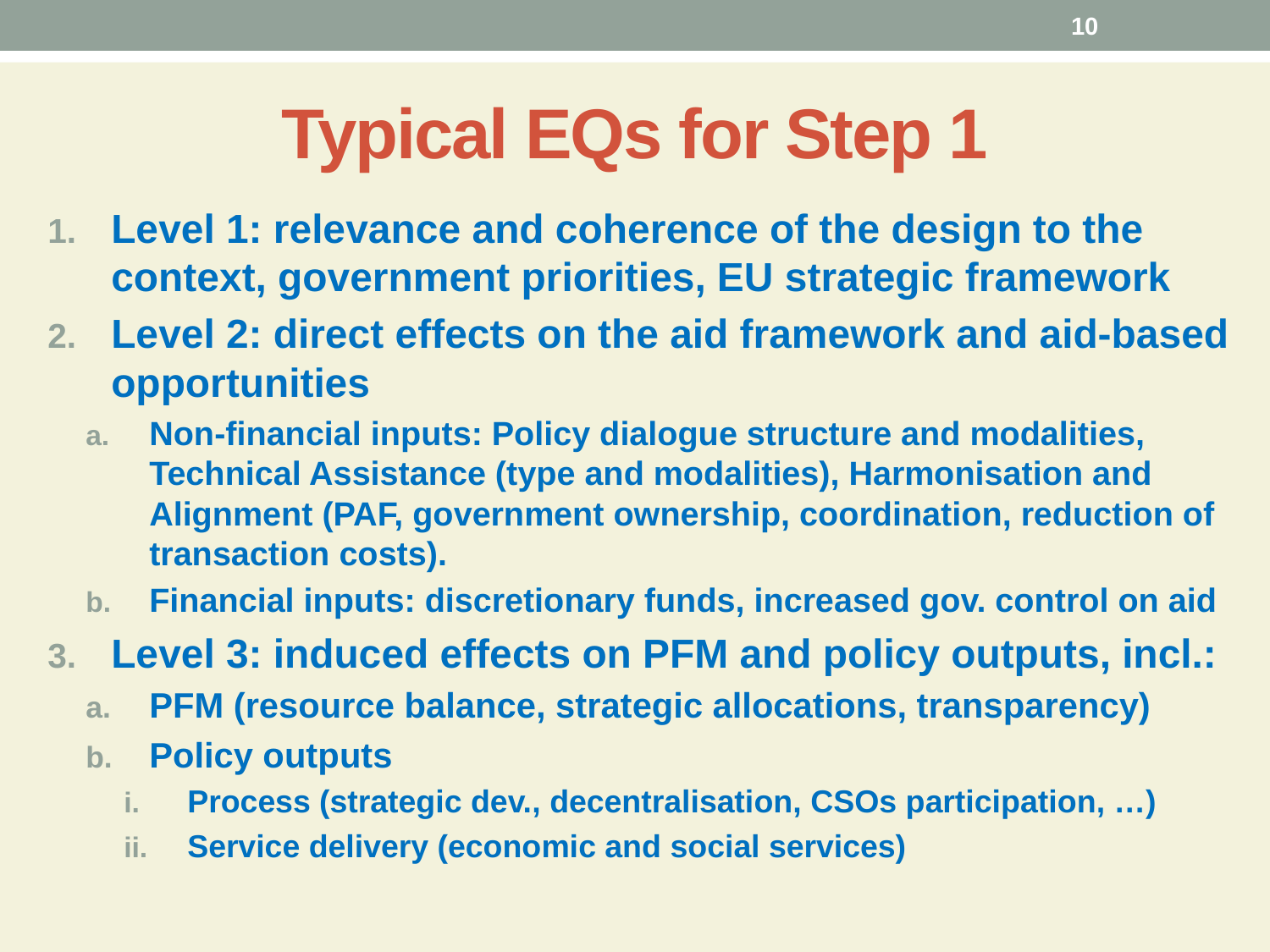

10
# Typical EQs for Step 1
Level 1: relevance and coherence of the design to the context, government priorities, EU strategic framework
Level 2: direct effects on the aid framework and aid-based opportunities
Non-financial inputs: Policy dialogue structure and modalities, Technical Assistance (type and modalities), Harmonisation and Alignment (PAF, government ownership, coordination, reduction of transaction costs).
Financial inputs: discretionary funds, increased gov. control on aid
Level 3: induced effects on PFM and policy outputs, incl.:
PFM (resource balance, strategic allocations, transparency)
Policy outputs
Process (strategic dev., decentralisation, CSOs participation, …)
Service delivery (economic and social services)